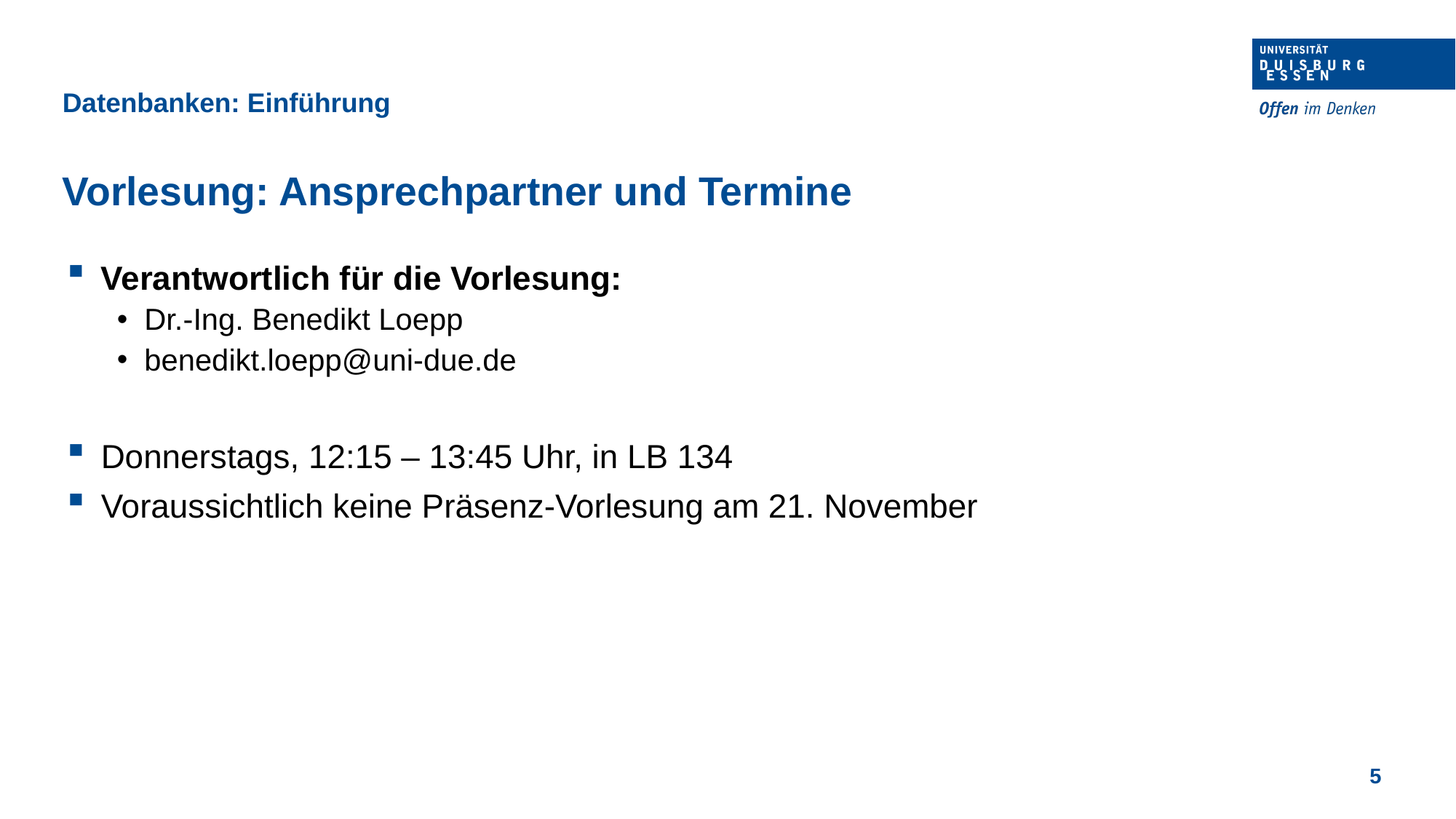

Datenbanken: Einführung
Vorlesung: Ansprechpartner und Termine
Verantwortlich für die Vorlesung:
Dr.-Ing. Benedikt Loepp
benedikt.loepp@uni-due.de

Donnerstags, 12:15 – 13:45 Uhr, in LB 134
Voraussichtlich keine Präsenz-Vorlesung am 21. November
5